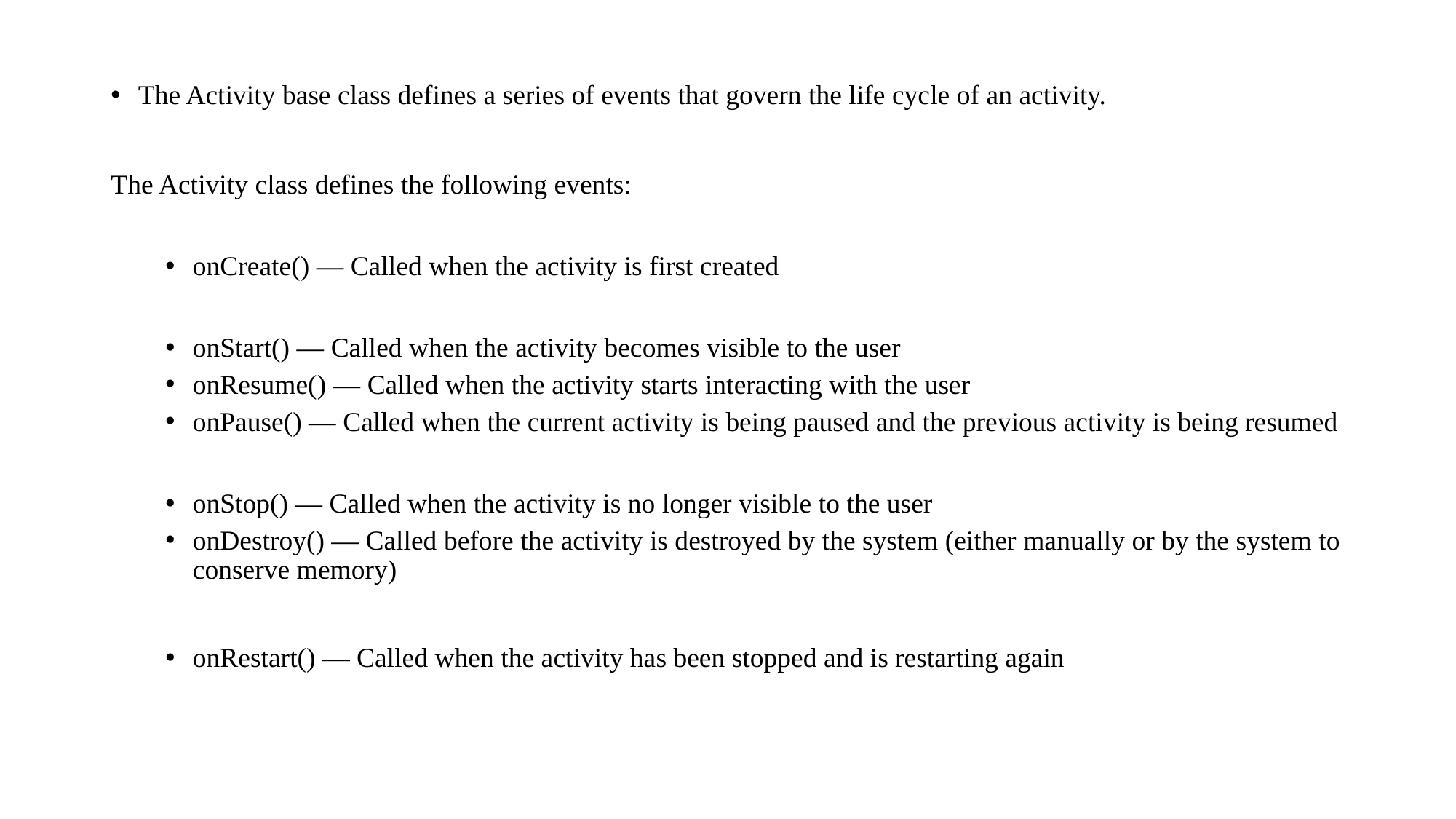

The Activity base class defines a series of events that govern the life cycle of an activity.

The Activity class defines the following events:

onCreate() — Called when the activity is first created

onStart() — Called when the activity becomes visible to the user
onResume() — Called when the activity starts interacting with the user
onPause() — Called when the current activity is being paused and the previous activity is being resumed

onStop() — Called when the activity is no longer visible to the user
onDestroy() — Called before the activity is destroyed by the system (either manually or by the system to conserve memory)

onRestart() — Called when the activity has been stopped and is restarting again